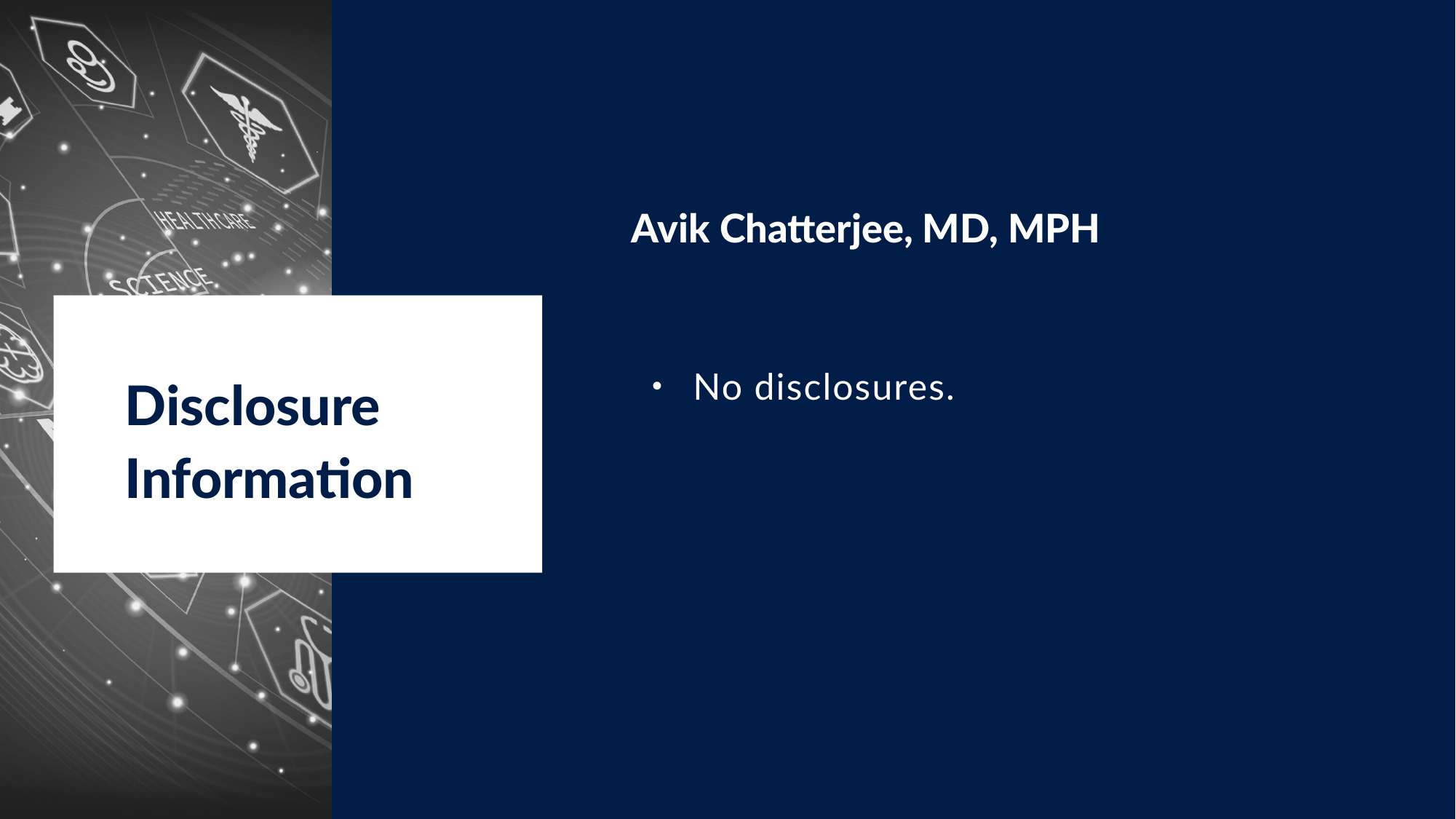

Avik Chatterjee, MD, MPH

Disclosure Information
No disclosures.